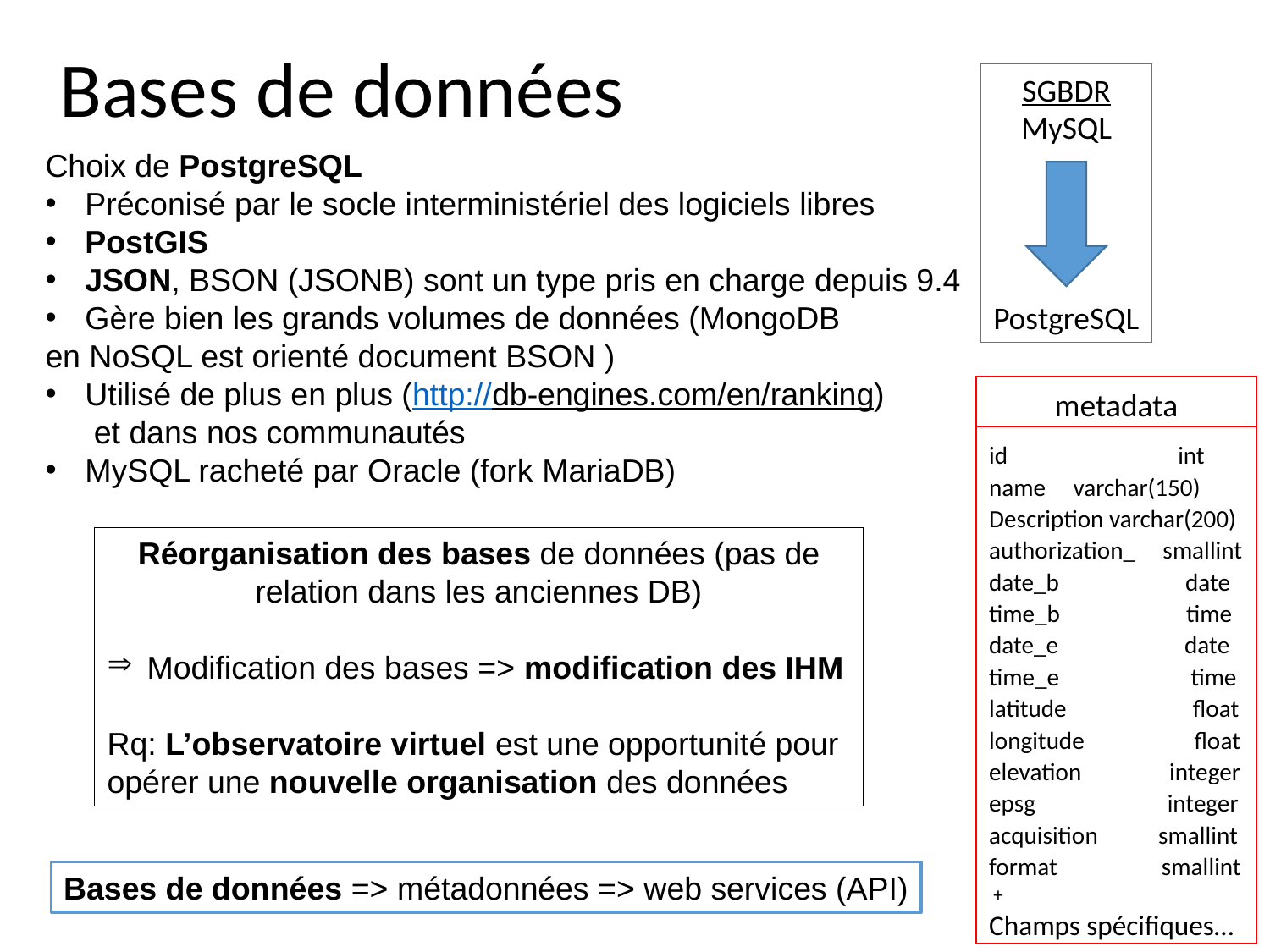

# Bases de données
SGBDR
MySQL

PostgreSQL
Choix de PostgreSQL
Préconisé par le socle interministériel des logiciels libres
PostGIS
JSON, BSON (JSONB) sont un type pris en charge depuis 9.4
Gère bien les grands volumes de données (MongoDB
en NoSQL est orienté document BSON )
Utilisé de plus en plus (http://db-engines.com/en/ranking)
 et dans nos communautés
MySQL racheté par Oracle (fork MariaDB)

metadata
id                               int
name     varchar(150)
Description varchar(200)
authorization_     smallint
date_b                       date
time_b                       time
date_e                       date
time_e                        time
latitude                       float
longitude                    float
elevation                integer
epsg                        integer
acquisition           smallint
format                   smallint
 +Champs spécifiques…
Champs spécifiques…
Réorganisation des bases de données (pas de relation dans les anciennes DB)

Modification des bases => modification des IHM

Rq: L’observatoire virtuel est une opportunité pour opérer une nouvelle organisation des données
Bases de données => métadonnées => web services (API)